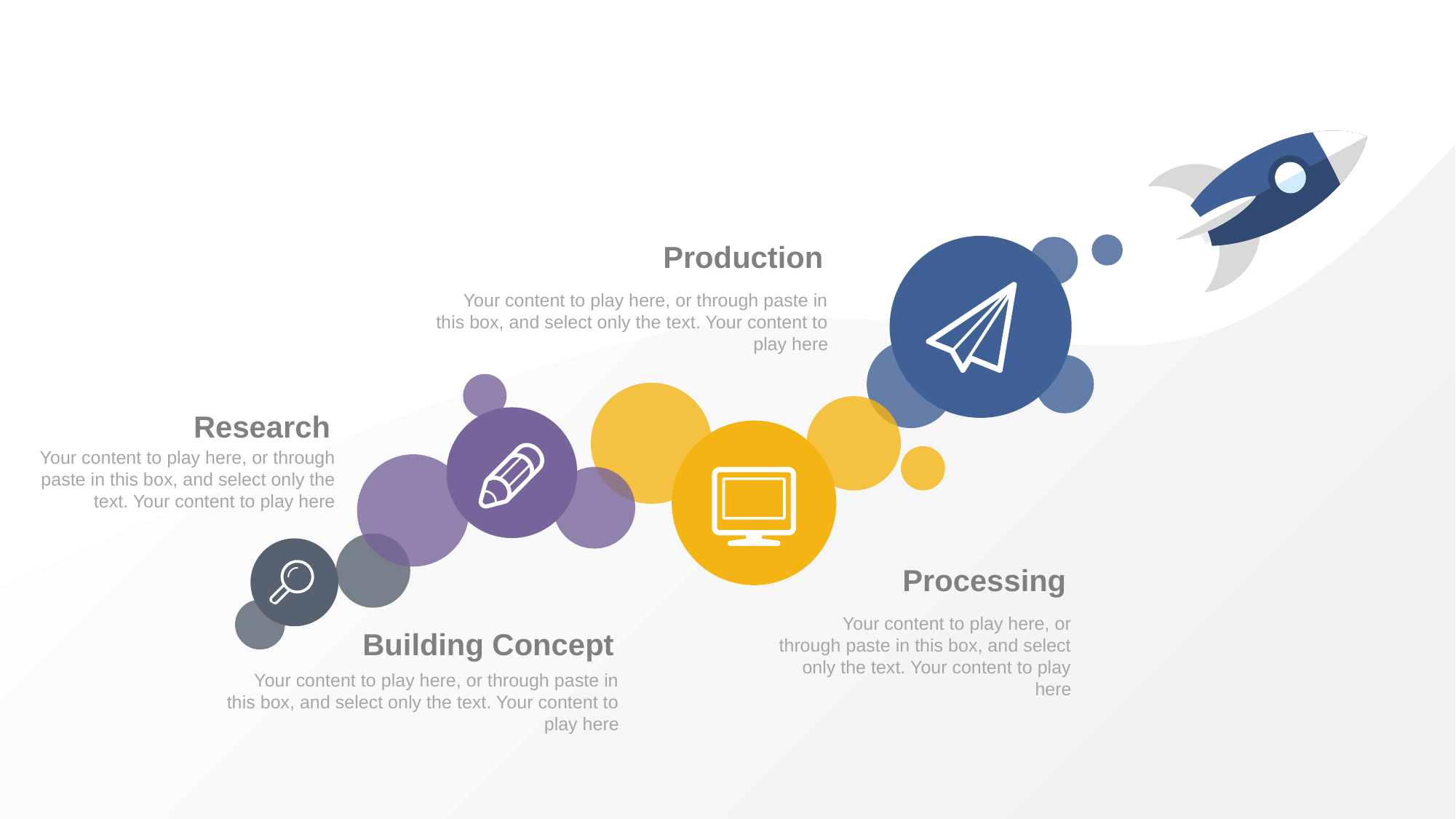

Production
Your content to play here, or through paste in this box, and select only the text. Your content to play here

Research

Your content to play here, or through paste in this box, and select only the text. Your content to play here

Processing
Your content to play here, or through paste in this box, and select only the text. Your content to play here

Building Concept
Your content to play here, or through paste in this box, and select only the text. Your content to play here